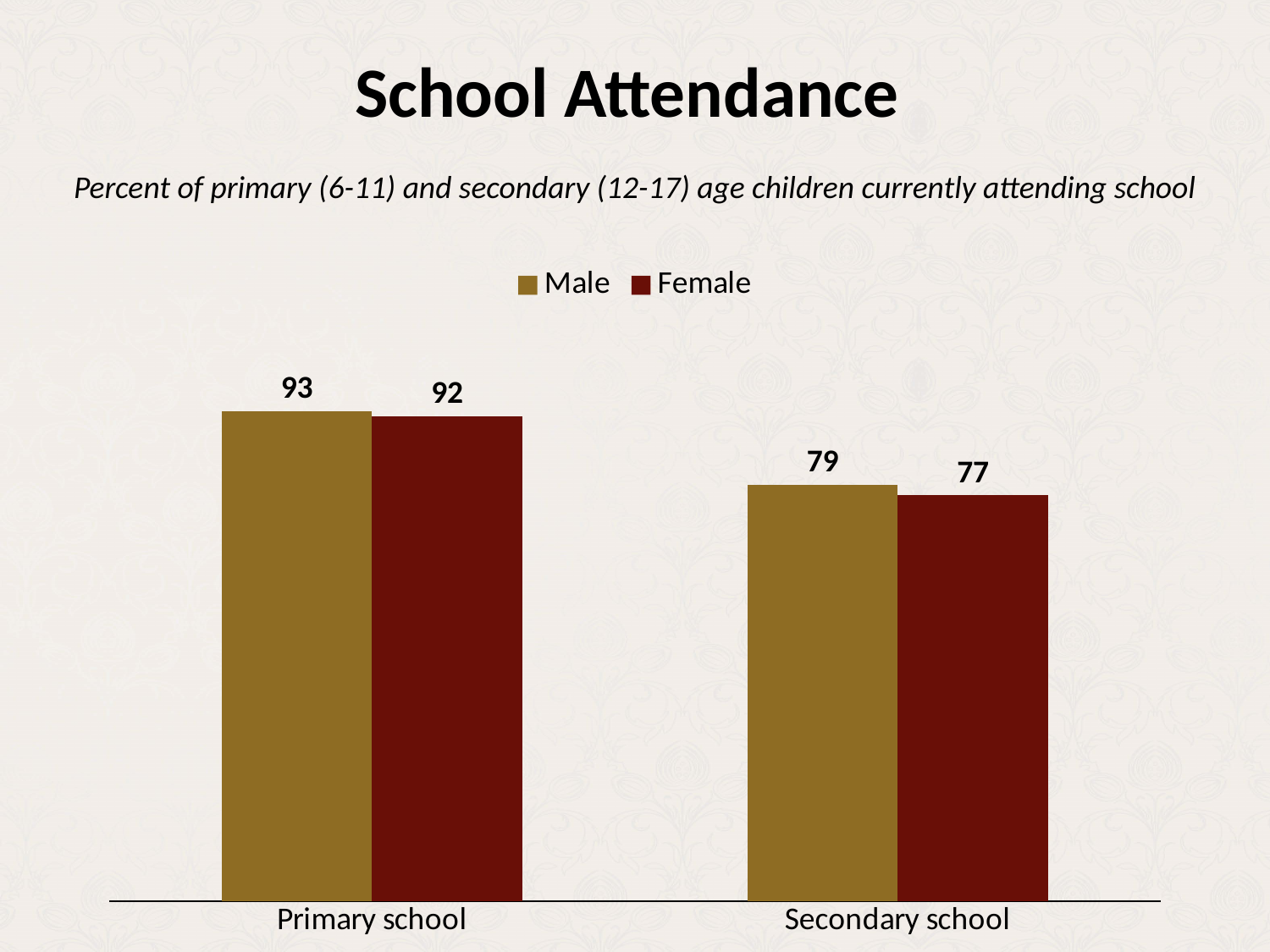

# School Attendance
Percent of primary (6-11) and secondary (12-17) age children currently attending school

### Chart

| Category | Male | Female |
|---|---|---|
| Primary school | 93.0 | 92.0 |
| Secondary school | 79.0 | 77.0 |